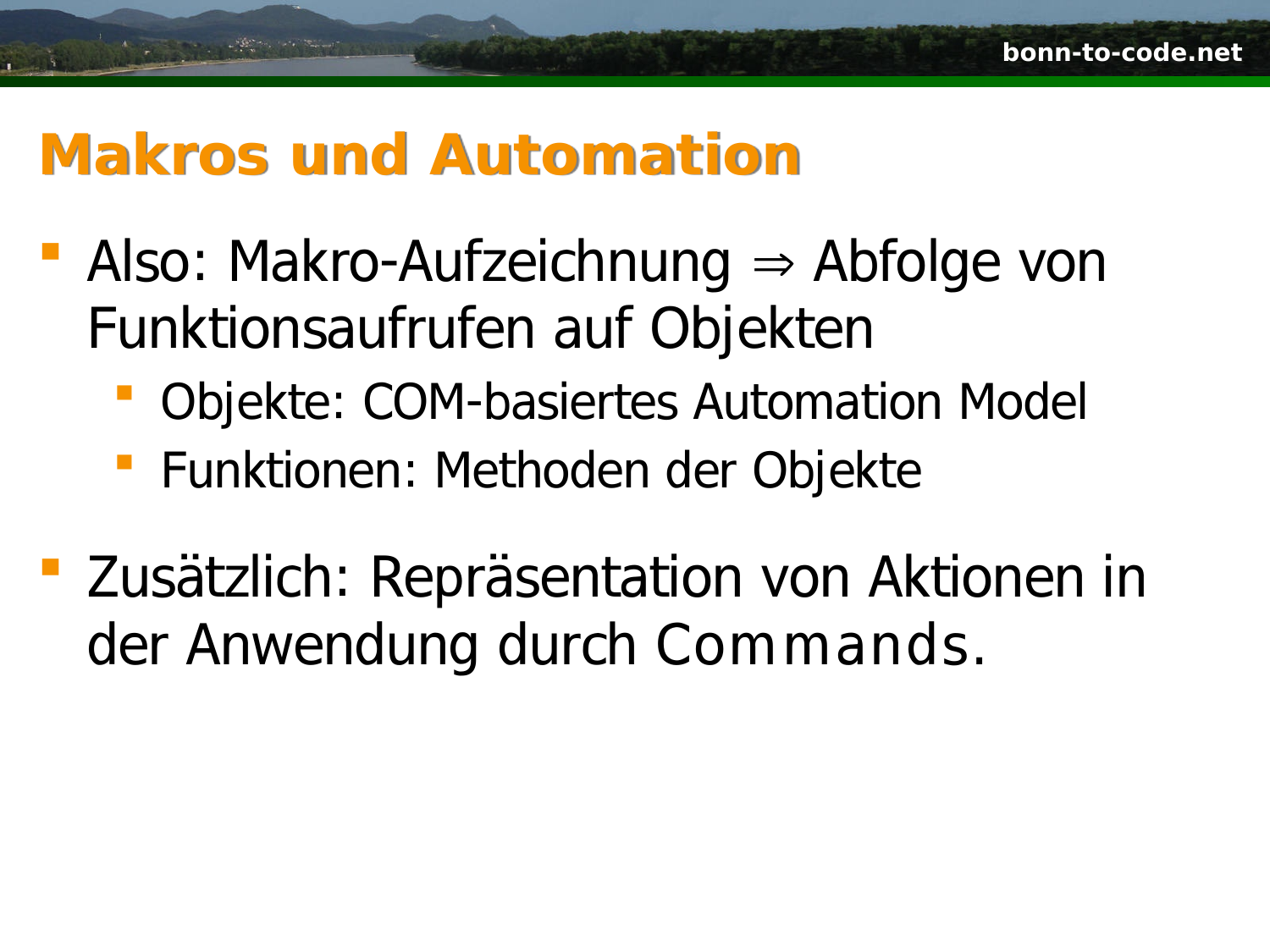

# Makros und Automation
Also: Makro-Aufzeichnung ⇒ Abfolge von Funktionsaufrufen auf Objekten
Objekte: COM-basiertes Automation Model
Funktionen: Methoden der Objekte
Zusätzlich: Repräsentation von Aktionen in der Anwendung durch Commands.